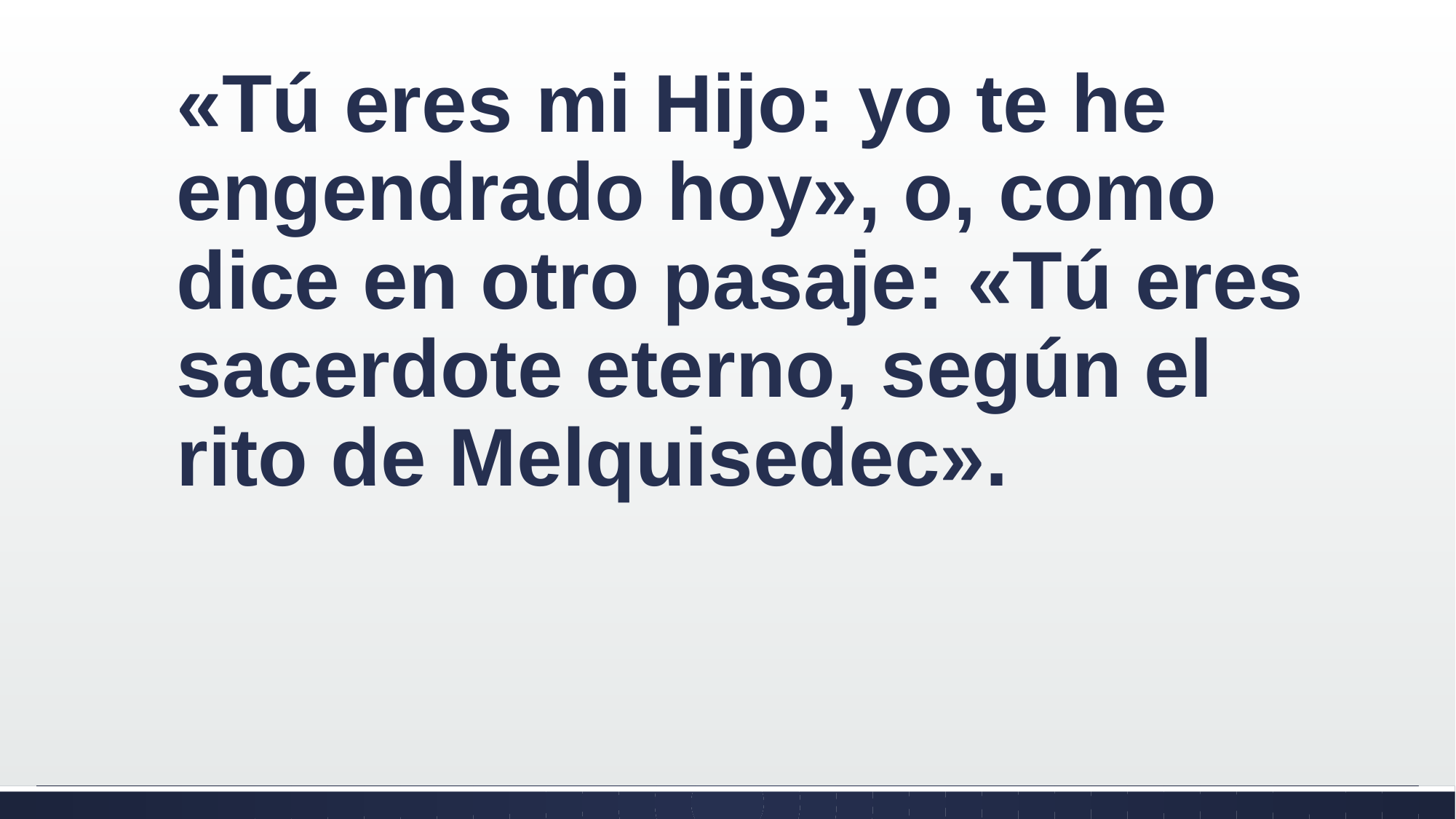

#
«Tú eres mi Hijo: yo te he engendrado hoy», o, como dice en otro pasaje: «Tú eres sacerdote eterno, según el rito de Melquisedec».